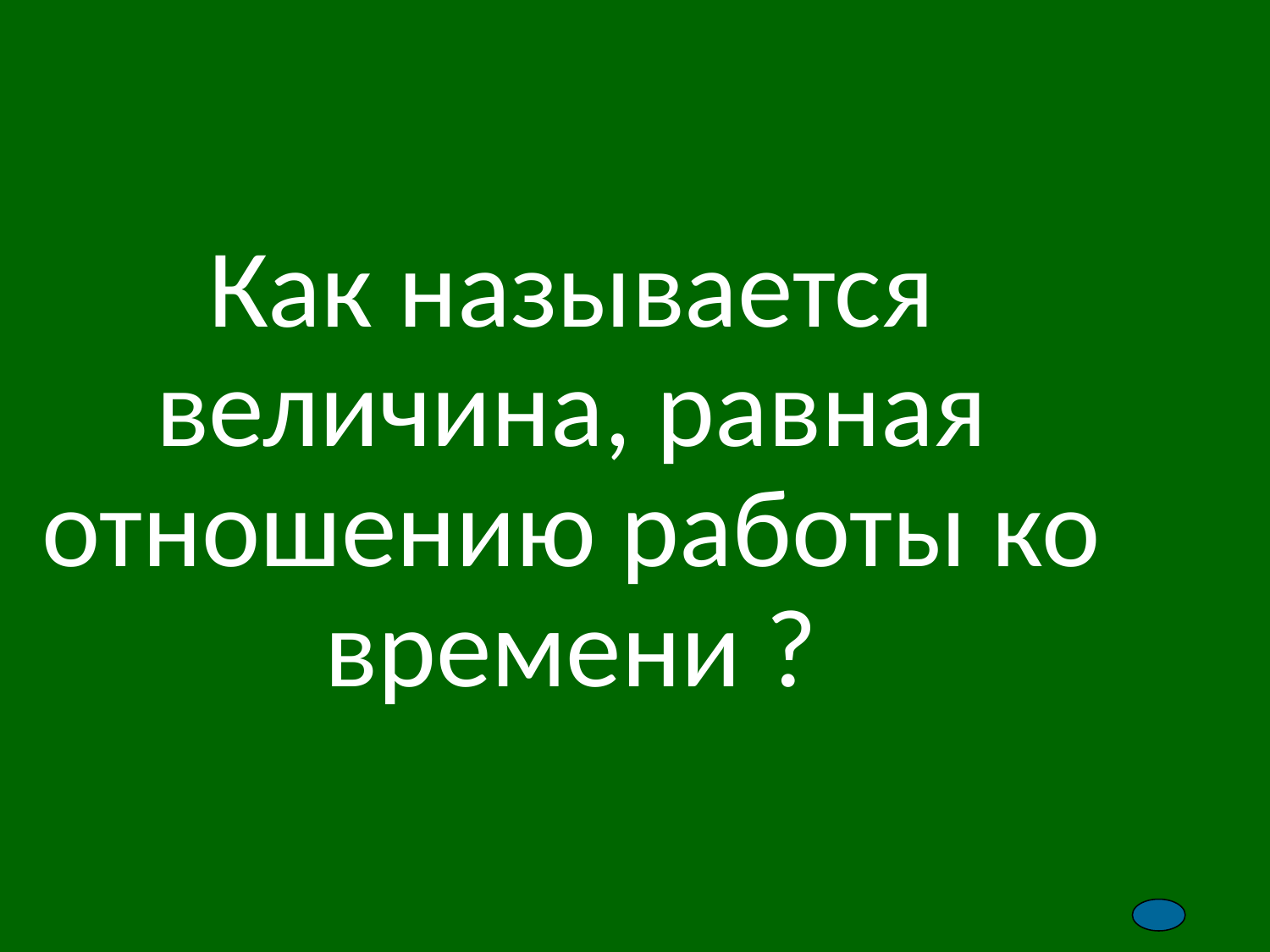

Как называется величина, равная отношению работы ко времени ?